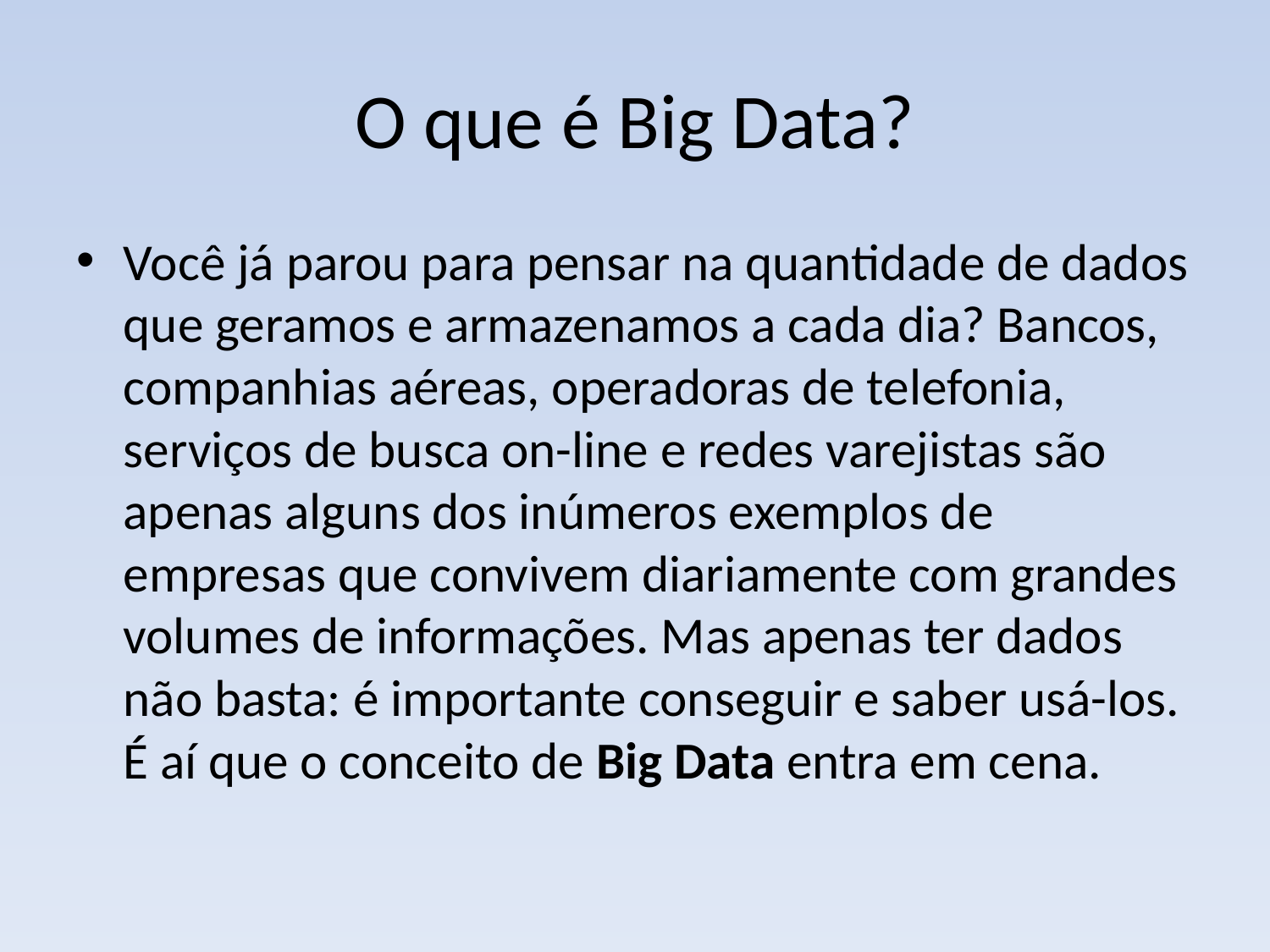

# O que é Big Data?
Você já parou para pensar na quantidade de dados que geramos e armazenamos a cada dia? Bancos, companhias aéreas, operadoras de telefonia, serviços de busca on-line e redes varejistas são apenas alguns dos inúmeros exemplos de empresas que convivem diariamente com grandes volumes de informações. Mas apenas ter dados não basta: é importante conseguir e saber usá-los. É aí que o conceito de Big Data entra em cena.